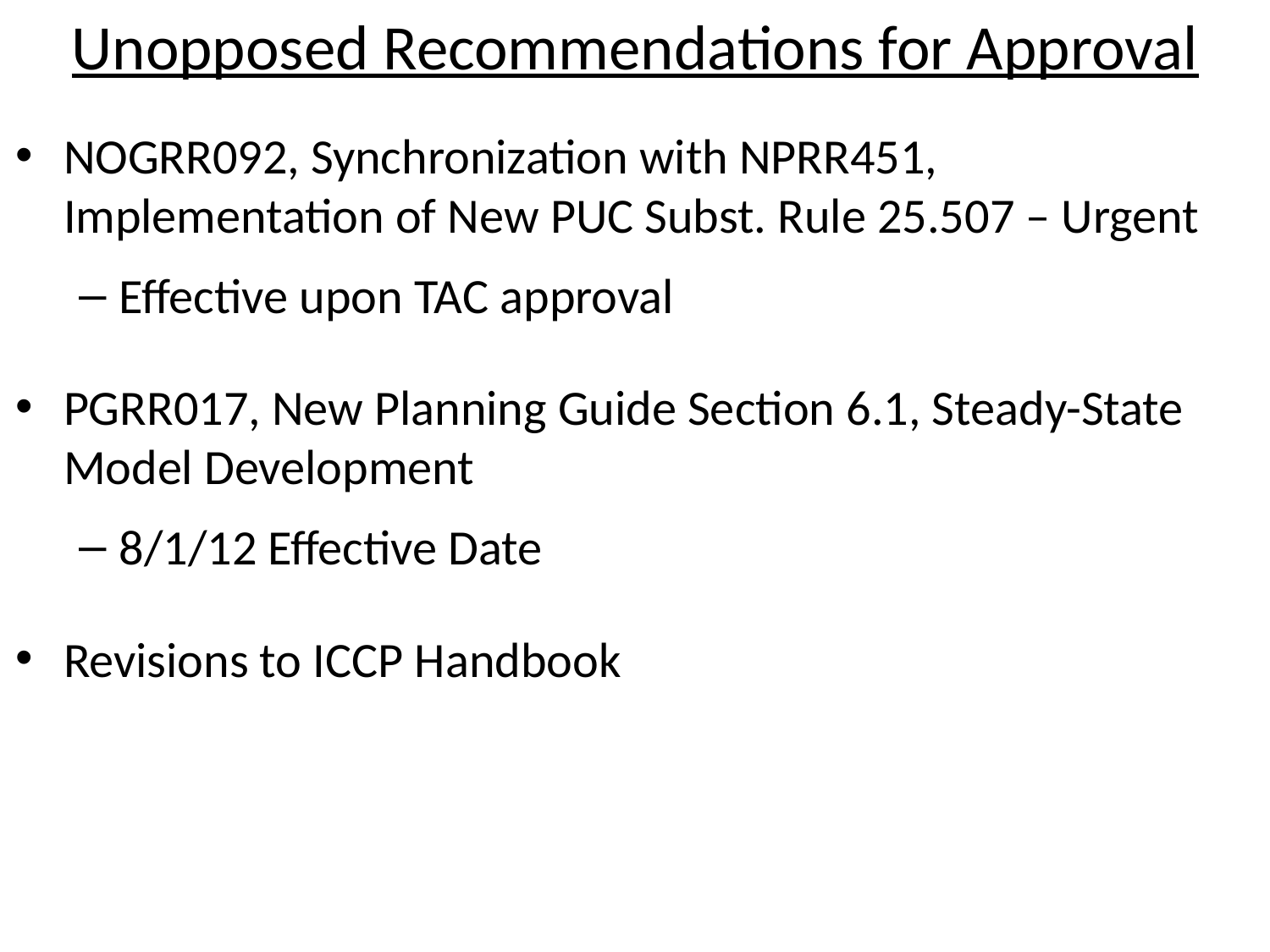

Unopposed Recommendations for Approval
NOGRR092, Synchronization with NPRR451, Implementation of New PUC Subst. Rule 25.507 – Urgent
Effective upon TAC approval
PGRR017, New Planning Guide Section 6.1, Steady-State Model Development
8/1/12 Effective Date
Revisions to ICCP Handbook